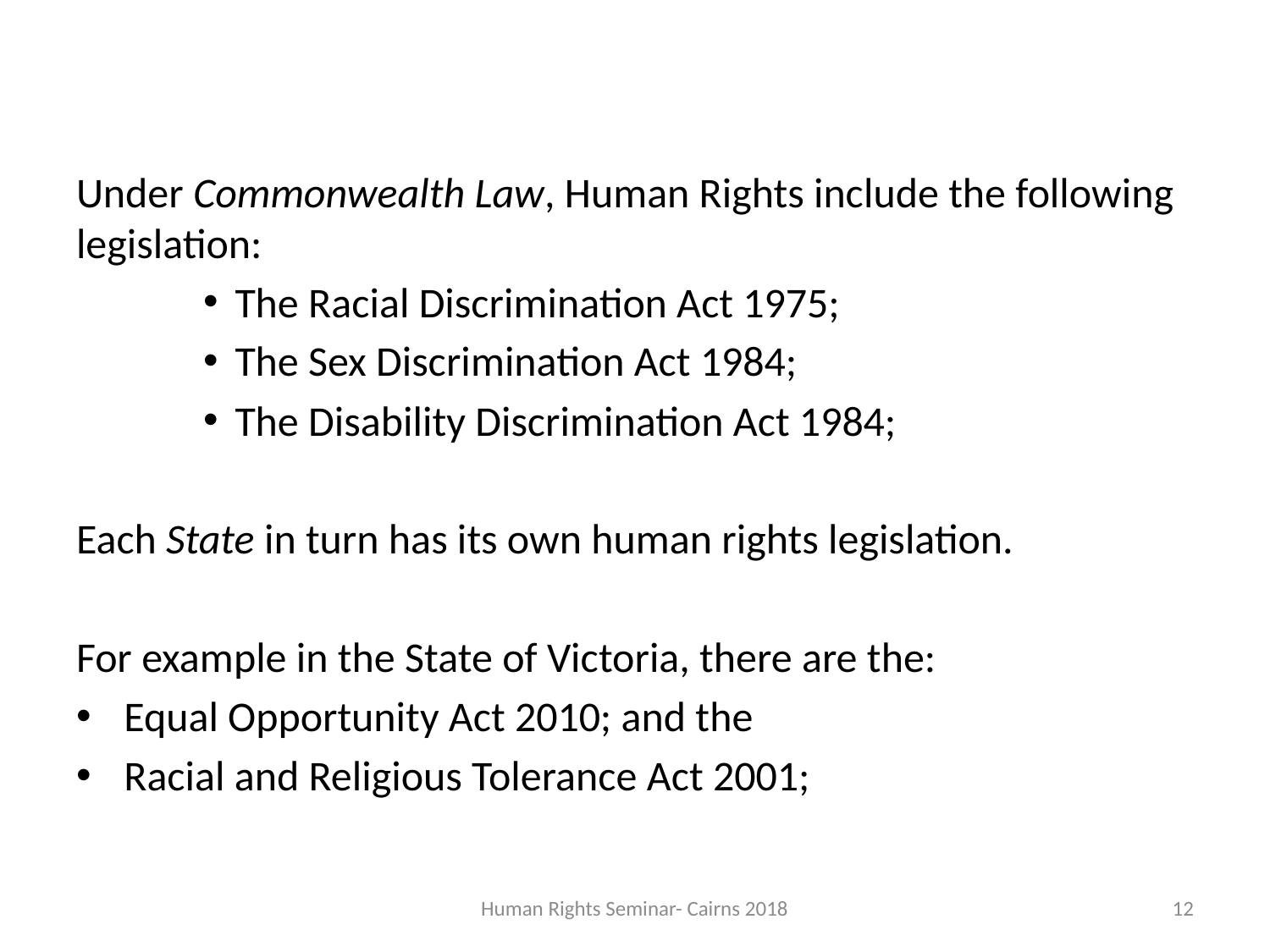

Under Commonwealth Law, Human Rights include the following legislation:
The Racial Discrimination Act 1975;
The Sex Discrimination Act 1984;
The Disability Discrimination Act 1984;

Each State in turn has its own human rights legislation.

For example in the State of Victoria, there are the:
Equal Opportunity Act 2010; and the
Racial and Religious Tolerance Act 2001;
Human Rights Seminar- Cairns 2018
12